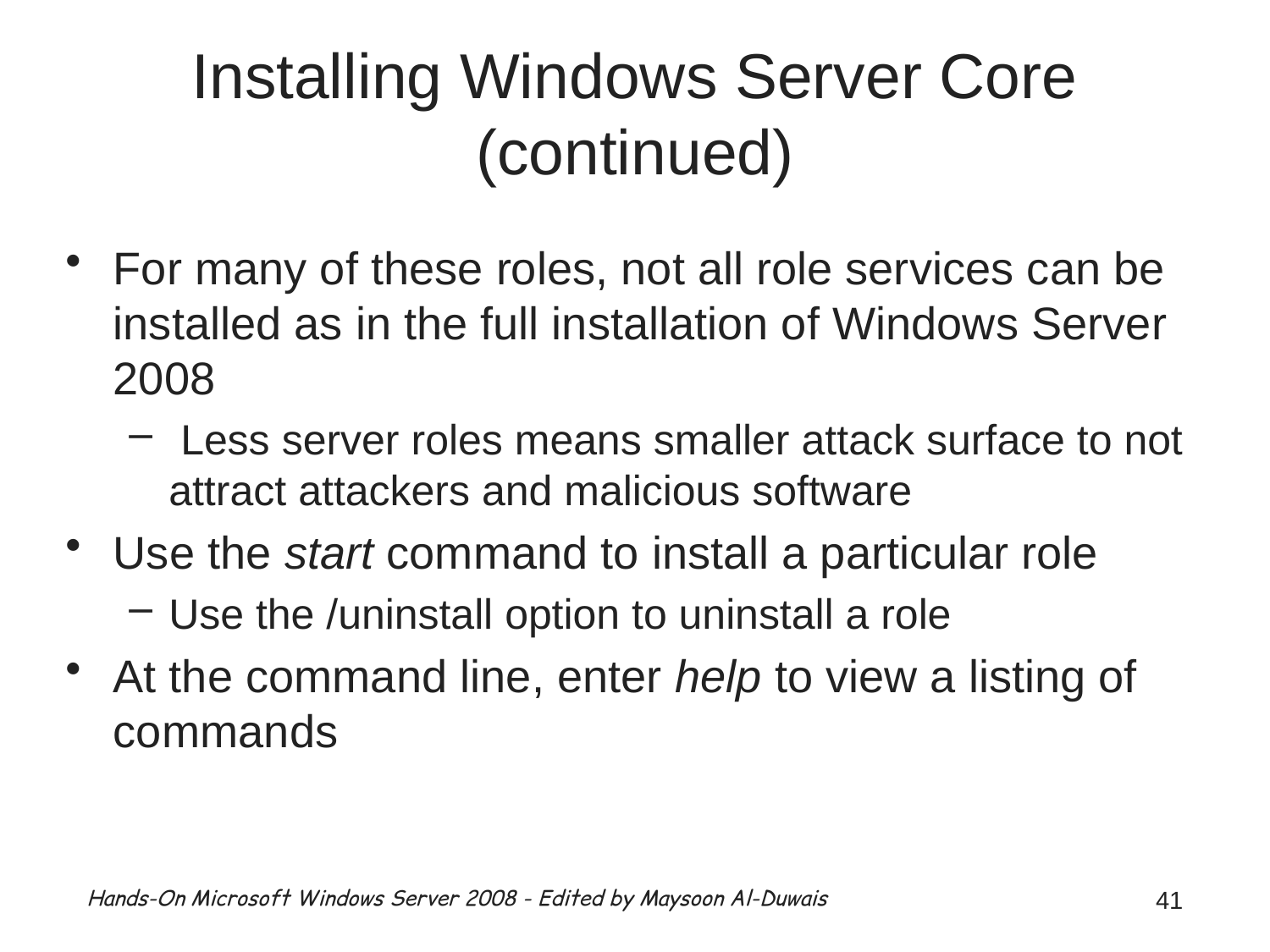

# Installing Windows Server Core (continued)
For many of these roles, not all role services can be installed as in the full installation of Windows Server 2008
 Less server roles means smaller attack surface to not attract attackers and malicious software
Use the start command to install a particular role
Use the /uninstall option to uninstall a role
At the command line, enter help to view a listing of commands
Hands-On Microsoft Windows Server 2008 - Edited by Maysoon Al-Duwais
41